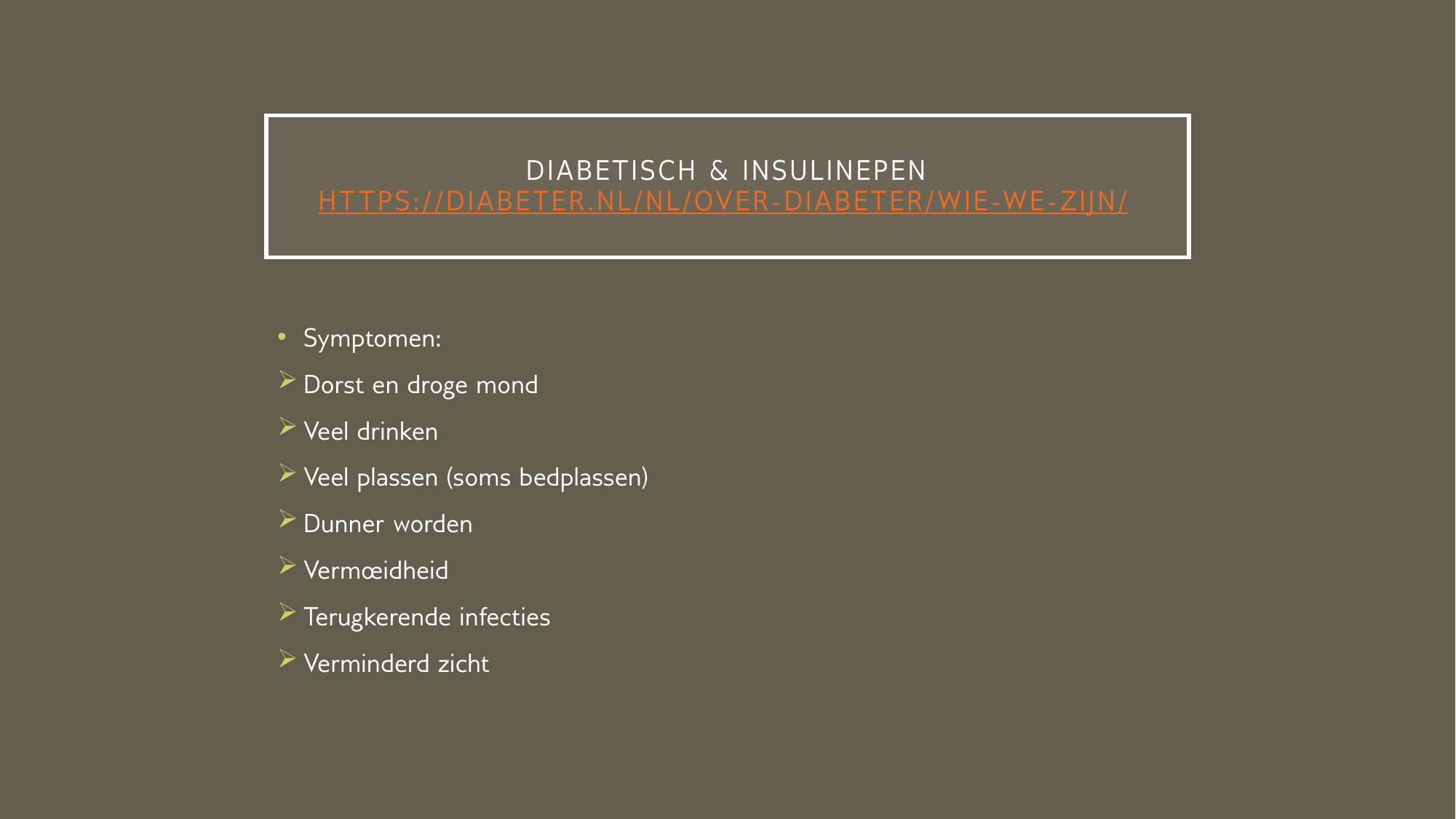

# Diabetisch & insulinepen https://diabeter.nl/nl/over-diabeter/wie-we-zijn/
Symptomen:
Dorst en droge mond
Veel drinken
Veel plassen (soms bedplassen)
Dunner worden
Vermoeidheid
Terugkerende infecties
Verminderd zicht